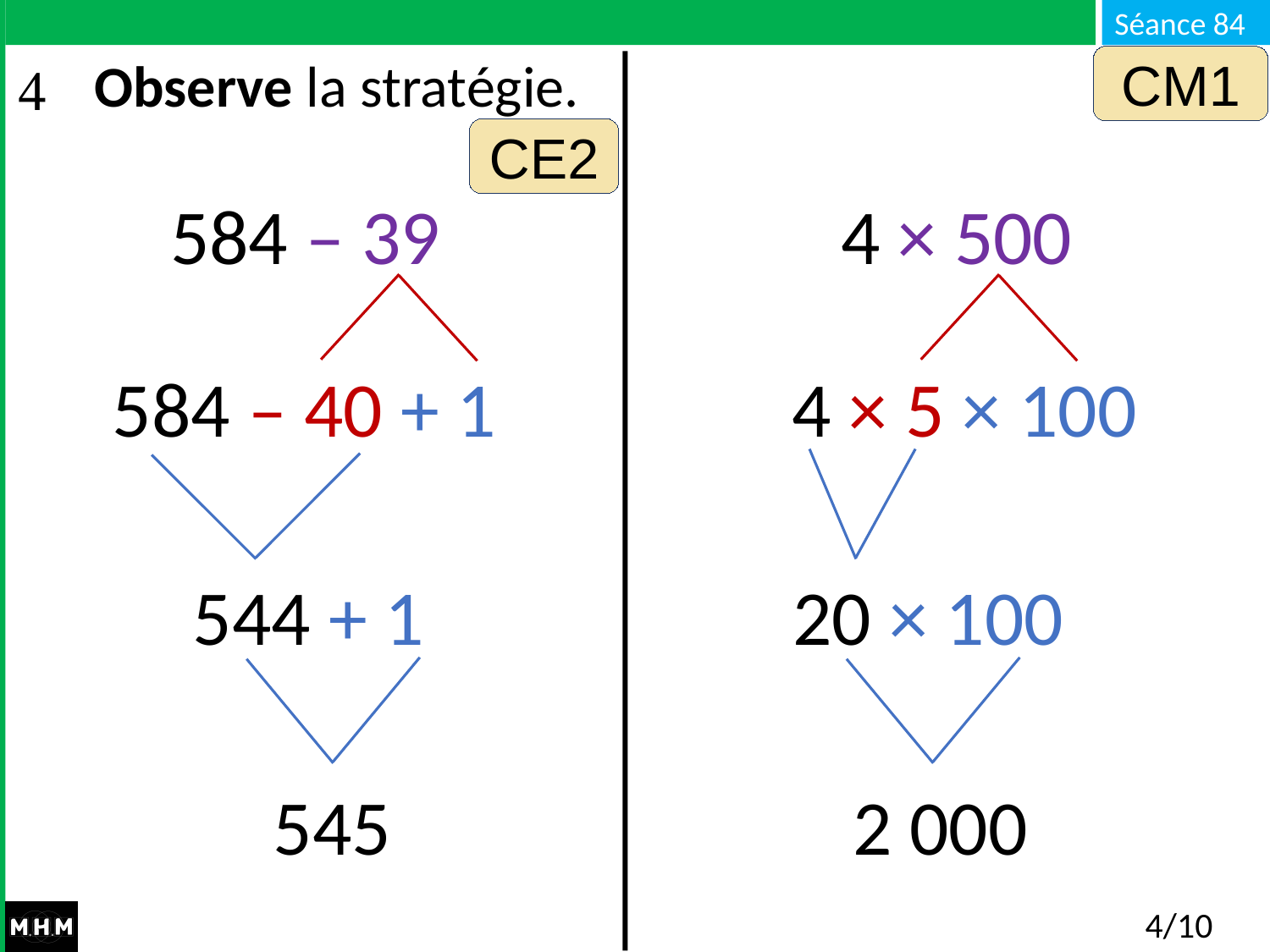

CM1
# Observe la stratégie.

CE2
584 – 39
4 × 500
584 – 40 + 1
4 × 5 × 100
544 + 1
20 × 100
545
2 000
4/10